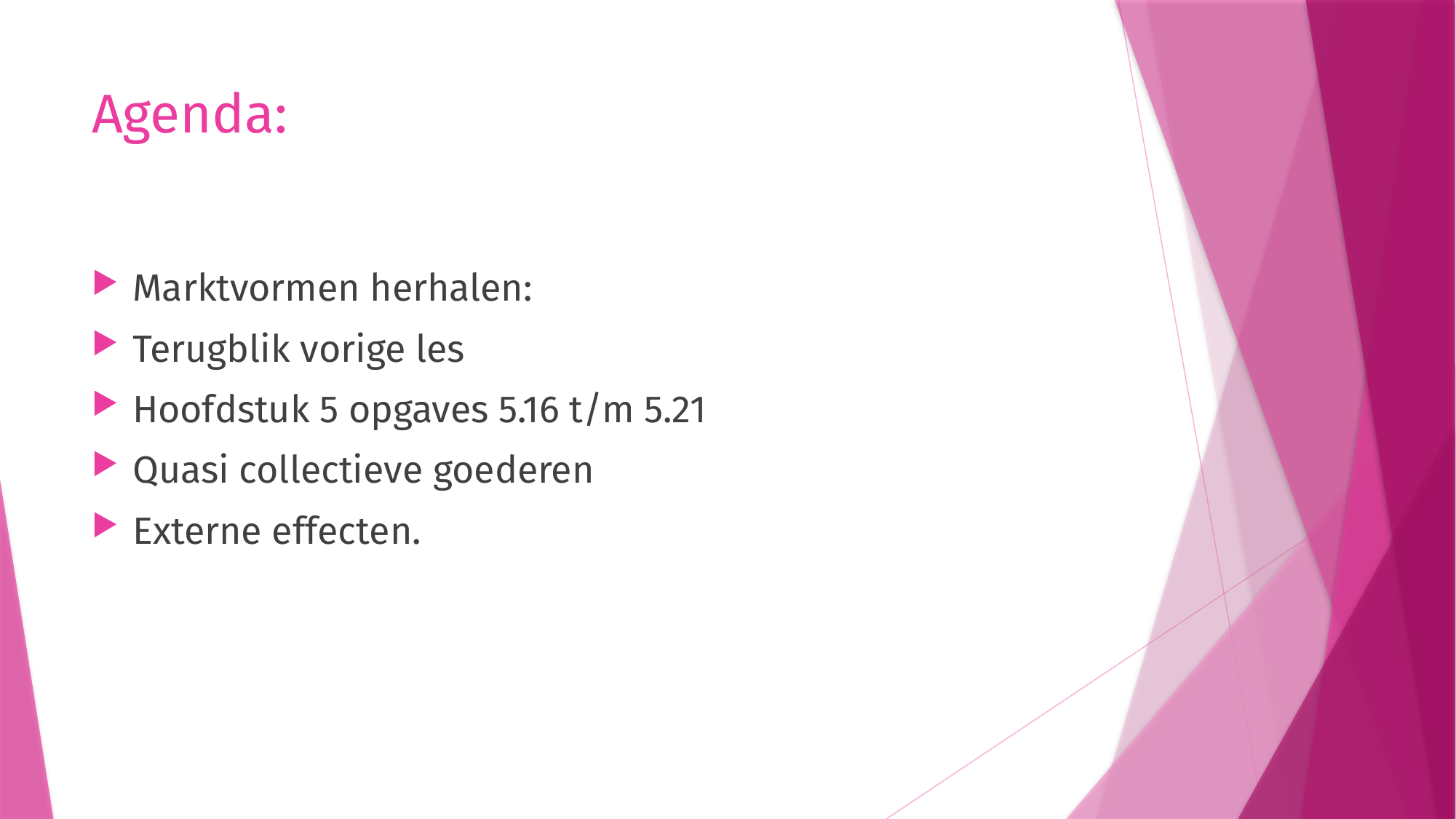

# Agenda:
Marktvormen herhalen:
Terugblik vorige les
Hoofdstuk 5 opgaves 5.16 t/m 5.21
Quasi collectieve goederen
Externe effecten.